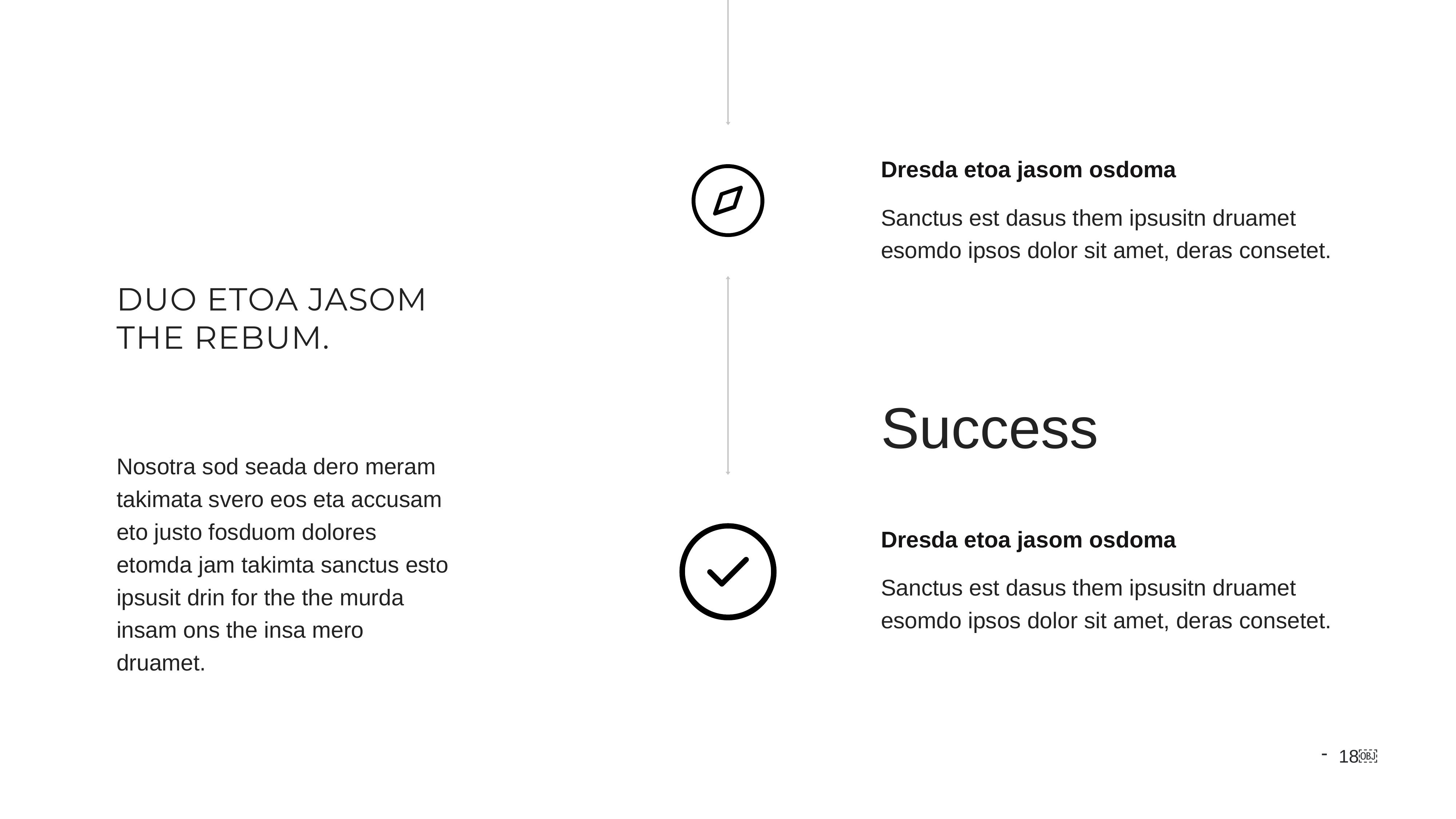

Dresda etoa jasom osdoma

Sanctus est dasus them ipsusitn druamet esomdo ipsos dolor sit amet, deras consetet.
duo etoa jasom THE rebum.

Success
Nosotra sod seada dero meram takimata svero eos eta accusam eto justo fosduom dolores etomda jam takimta sanctus esto ipsusit drin for the the murda insam ons the insa mero druamet.
Dresda etoa jasom osdoma

Sanctus est dasus them ipsusitn druamet esomdo ipsos dolor sit amet, deras consetet.